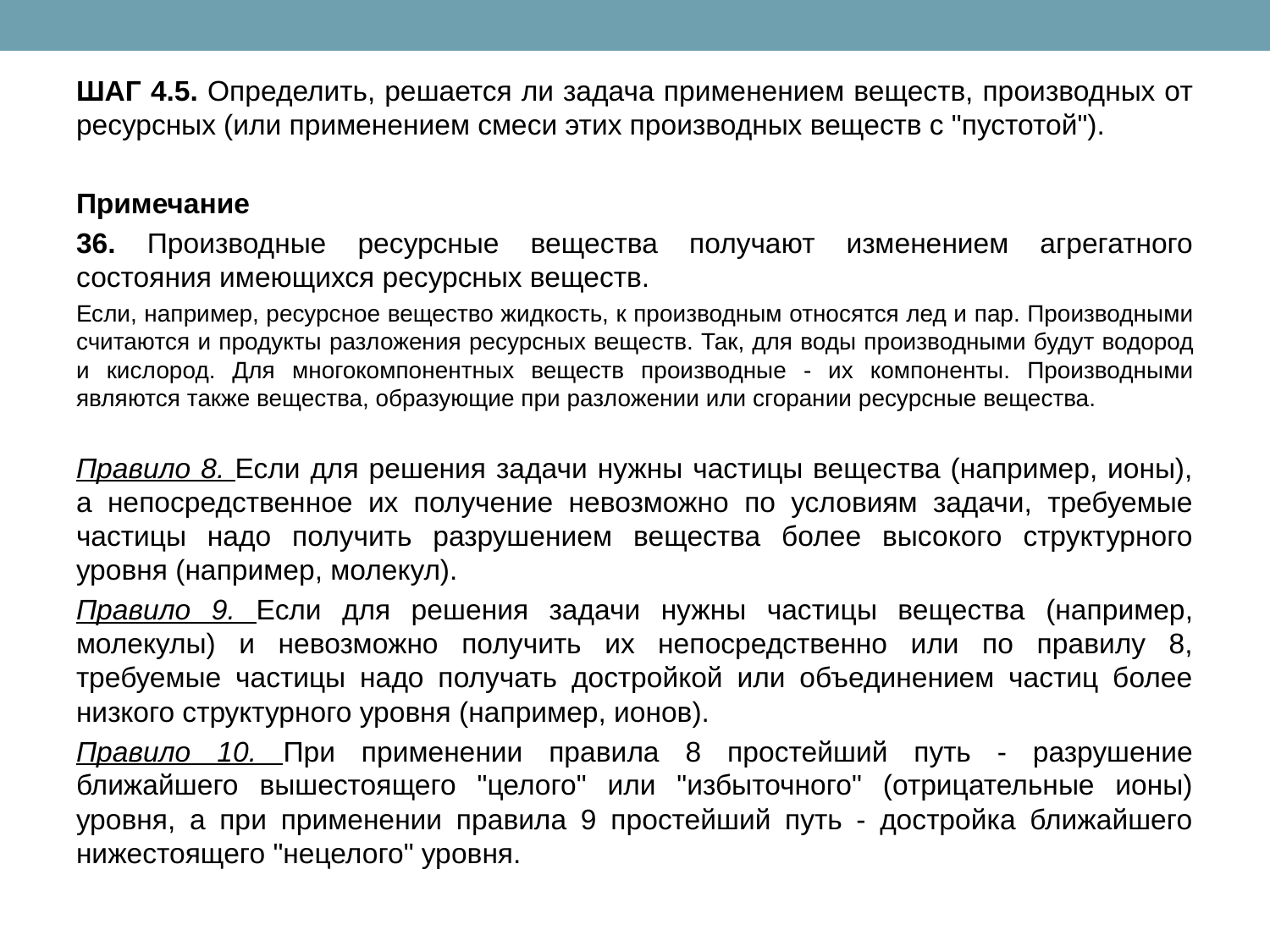

ШАГ 4.5. Определить, решается ли задача применением веществ, производных от ресурсных (или применением смеси этих производных веществ с "пустотой").

Примечание
36. Производные ресурсные вещества получают изменением агрегатного состояния имеющихся ресурсных веществ.
Если, например, ресурсное вещество жидкость, к производным относятся лед и пар. Производными считаются и продукты разложения ресурсных веществ. Так, для воды производными будут водород и кислород. Для многокомпонентных веществ производные - их компоненты. Производными являются также вещества, образующие при разложении или сгорании ресурсные вещества.

Правило 8. Если для решения задачи нужны частицы вещества (например, ионы), а непосредственное их получение невозможно по условиям задачи, требуемые частицы надо получить разрушением вещества более высокого структурного уровня (например, молекул).
Правило 9. Если для решения задачи нужны частицы вещества (например, молекулы) и невозможно получить их непосредственно или по правилу 8, требуемые частицы надо получать достройкой или объединением частиц более низкого структурного уровня (например, ионов).
Правило 10. При применении правила 8 простейший путь - разрушение ближайшего вышестоящего "целого" или "избыточного" (отрицательные ионы) уровня, а при применении правила 9 простейший путь - достройка ближайшего нижестоящего "нецелого" уровня.